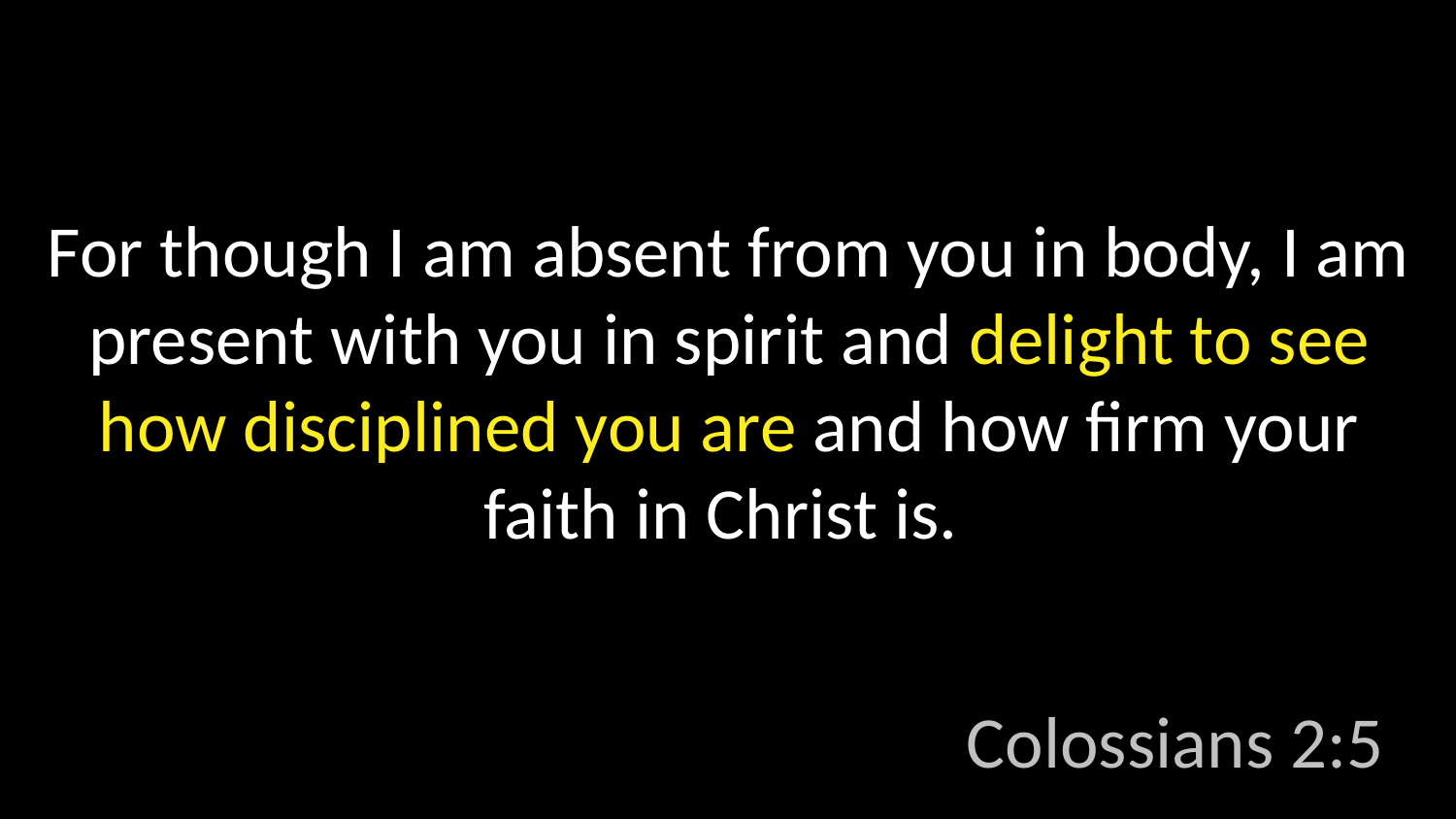

For though I am absent from you in body, I am present with you in spirit and delight to see how disciplined you are and how firm your faith in Christ is.
Colossians 2:5